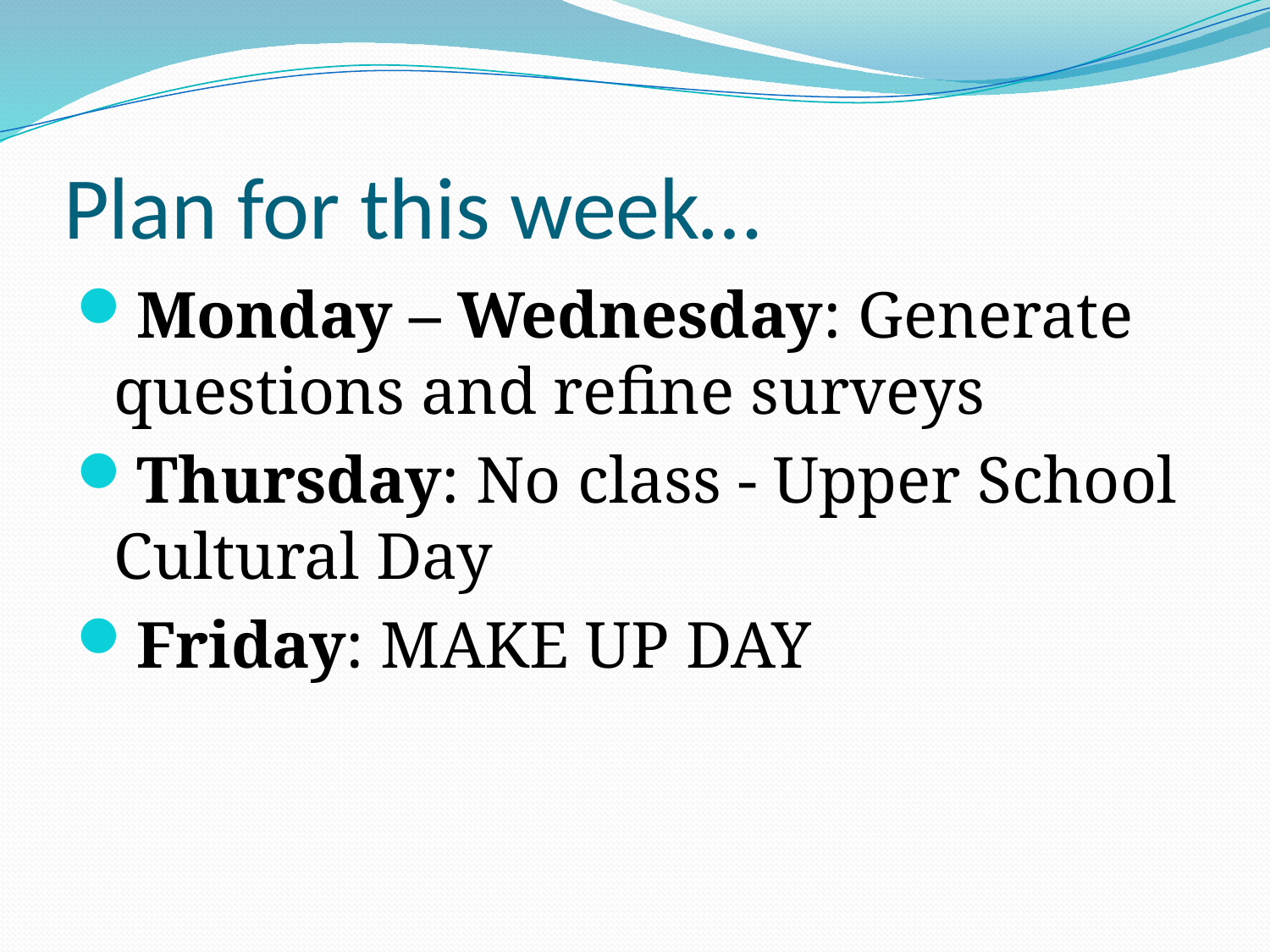

# Plan for this week…
Monday – Wednesday: Generate questions and refine surveys
Thursday: No class - Upper School Cultural Day
Friday: MAKE UP DAY